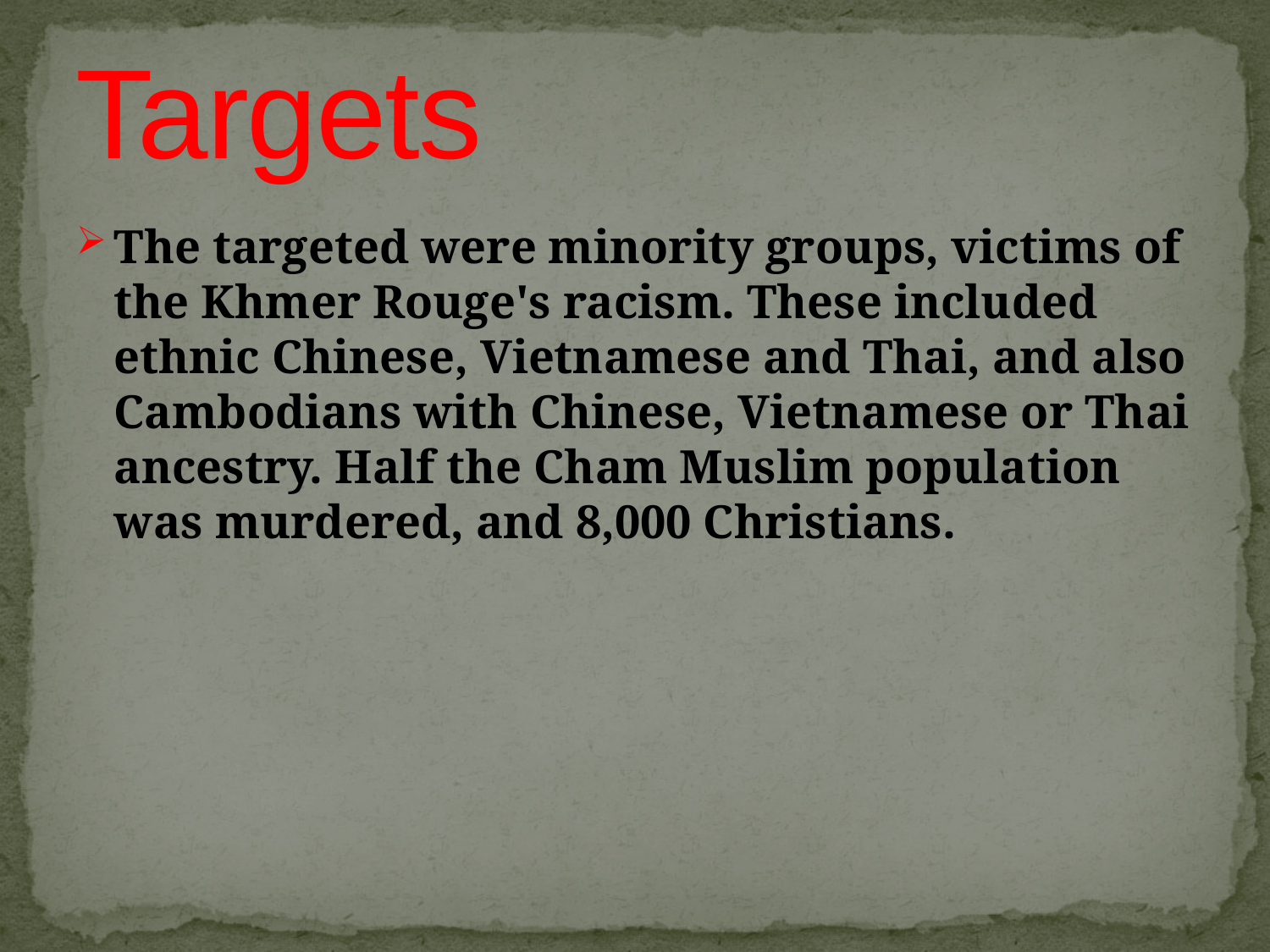

# Targets
The targeted were minority groups, victims of the Khmer Rouge's racism. These included ethnic Chinese, Vietnamese and Thai, and also Cambodians with Chinese, Vietnamese or Thai ancestry. Half the Cham Muslim population was murdered, and 8,000 Christians.